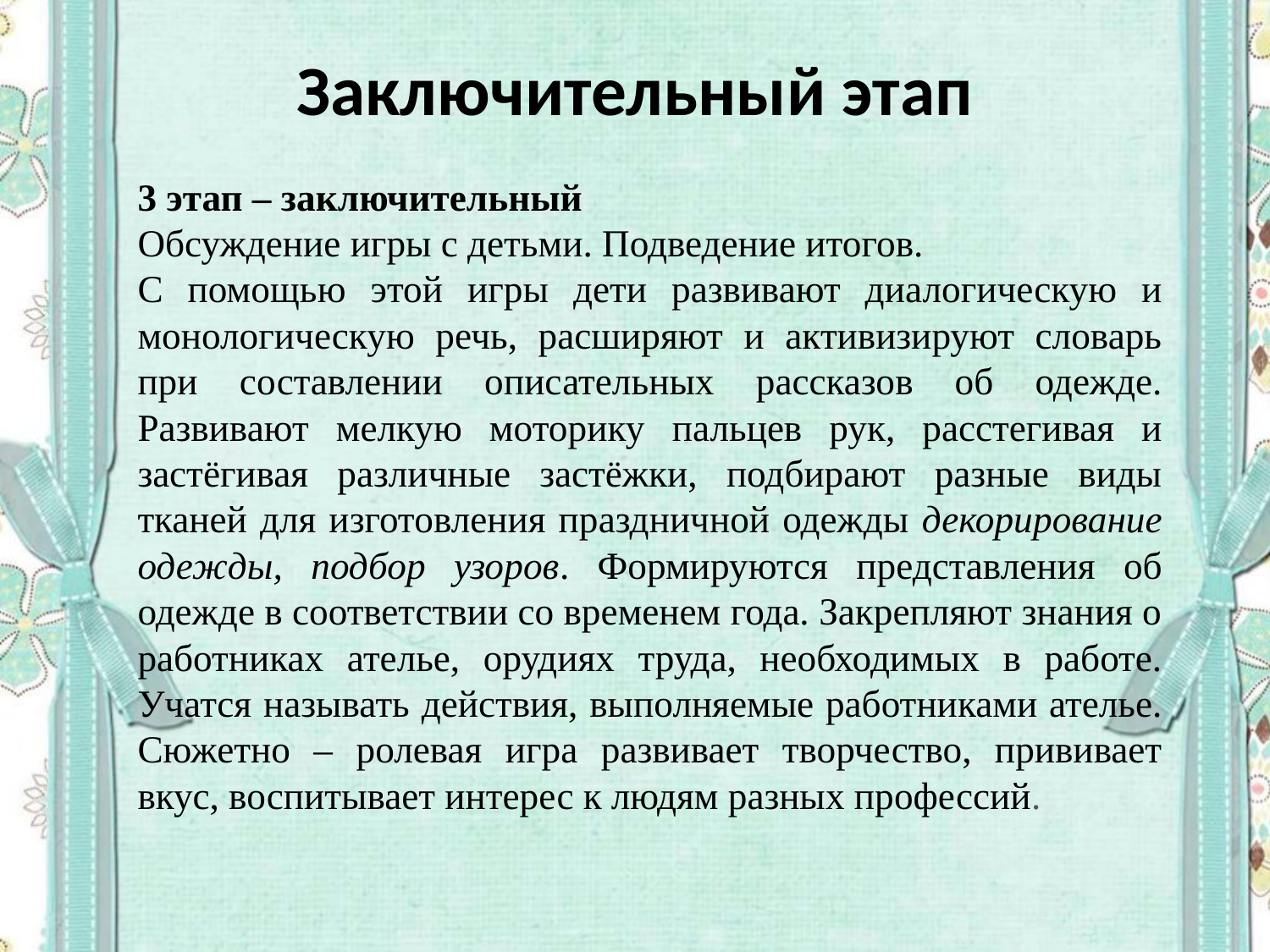

# Заключительный этап
3 этап – заключительный
Обсуждение игры с детьми. Подведение итогов.
С помощью этой игры дети развивают диалогическую и монологическую речь, расширяют и активизируют словарь при составлении описательных рассказов об одежде. Развивают мелкую моторику пальцев рук, расстегивая и застёгивая различные застёжки, подбирают разные виды тканей для изготовления праздничной одежды декорирование одежды, подбор узоров. Формируются представления об одежде в соответствии со временем года. Закрепляют знания о работниках ателье, орудиях труда, необходимых в работе. Учатся называть действия, выполняемые работниками ателье. Сюжетно – ролевая игра развивает творчество, прививает вкус, воспитывает интерес к людям разных профессий.